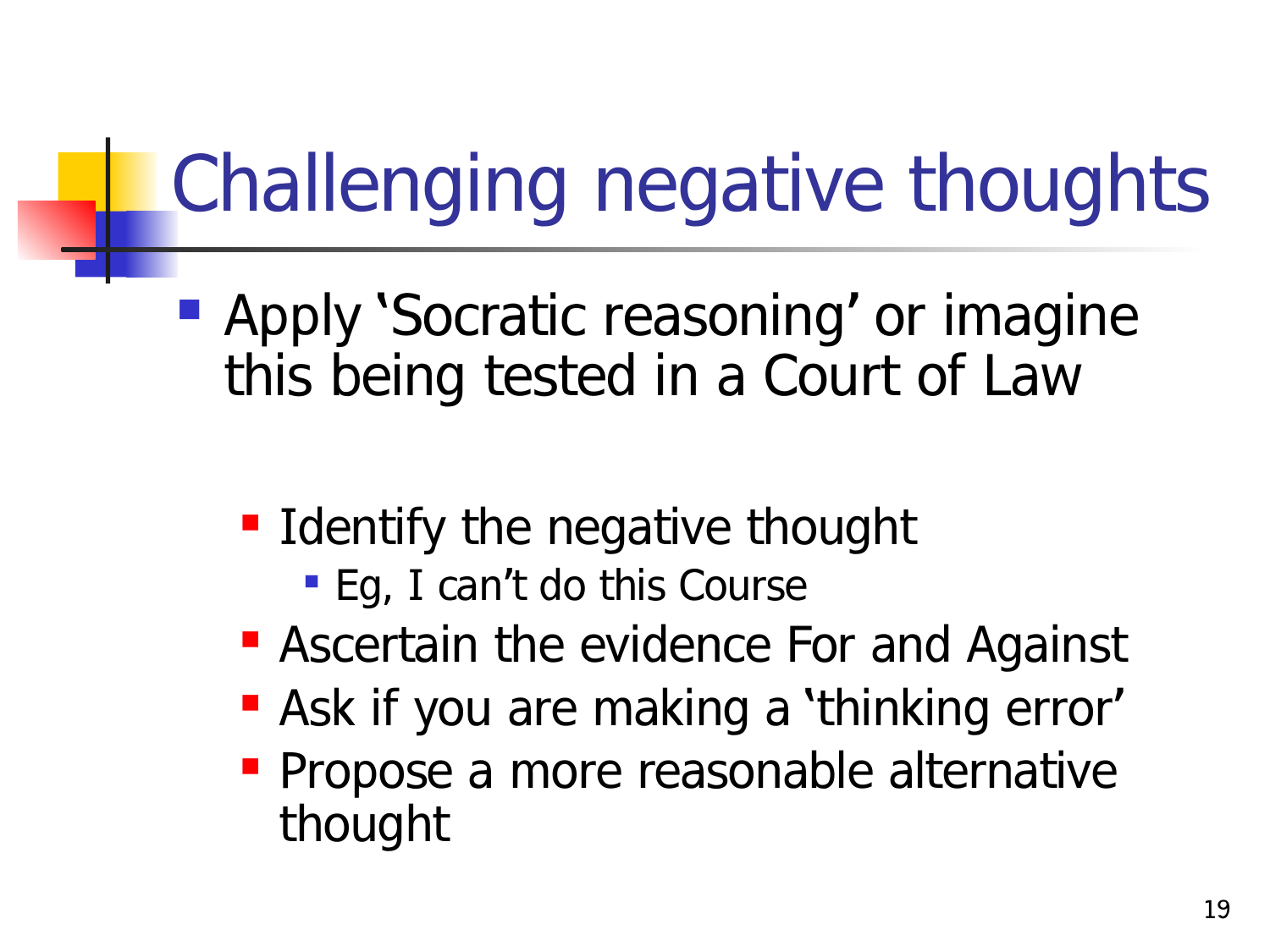

# Challenging negative thoughts
Apply ‘Socratic reasoning’ or imagine this being tested in a Court of Law

Identify the negative thought
Eg, I can’t do this Course
Ascertain the evidence For and Against
Ask if you are making a ‘thinking error’
Propose a more reasonable alternative thought
19